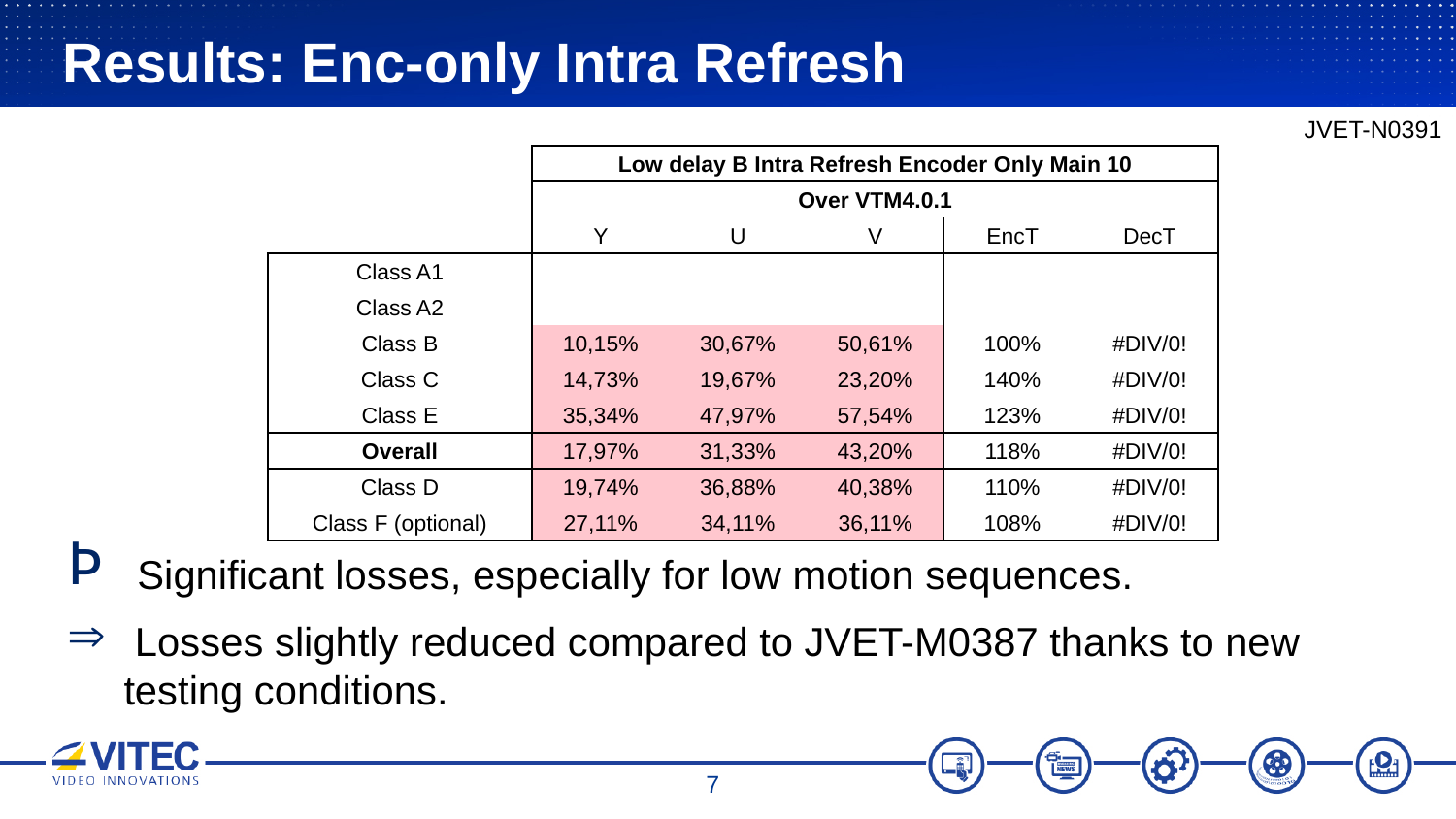

# Results: Enc-only Intra Refresh
JVET-N0391
|  | Low delay B Intra Refresh Encoder Only Main 10 |  |  |  |  |
| --- | --- | --- | --- | --- | --- |
|  | Over VTM4.0.1 |  |  |  |  |
|  | Y | U | V | EncT | DecT |
| Class A1 |  |  |  |  |  |
| Class A2 |  |  |  |  |  |
| Class B | 10,15% | 30,67% | 50,61% | 100% | #DIV/0! |
| Class C | 14,73% | 19,67% | 23,20% | 140% | #DIV/0! |
| Class E | 35,34% | 47,97% | 57,54% | 123% | #DIV/0! |
| Overall | 17,97% | 31,33% | 43,20% | 118% | #DIV/0! |
| Class D | 19,74% | 36,88% | 40,38% | 110% | #DIV/0! |
| Class F (optional) | 27,11% | 34,11% | 36,11% | 108% | #DIV/0! |

 Significant losses, especially for low motion sequences.
 Losses slightly reduced compared to JVET-M0387 thanks to new testing conditions.
7